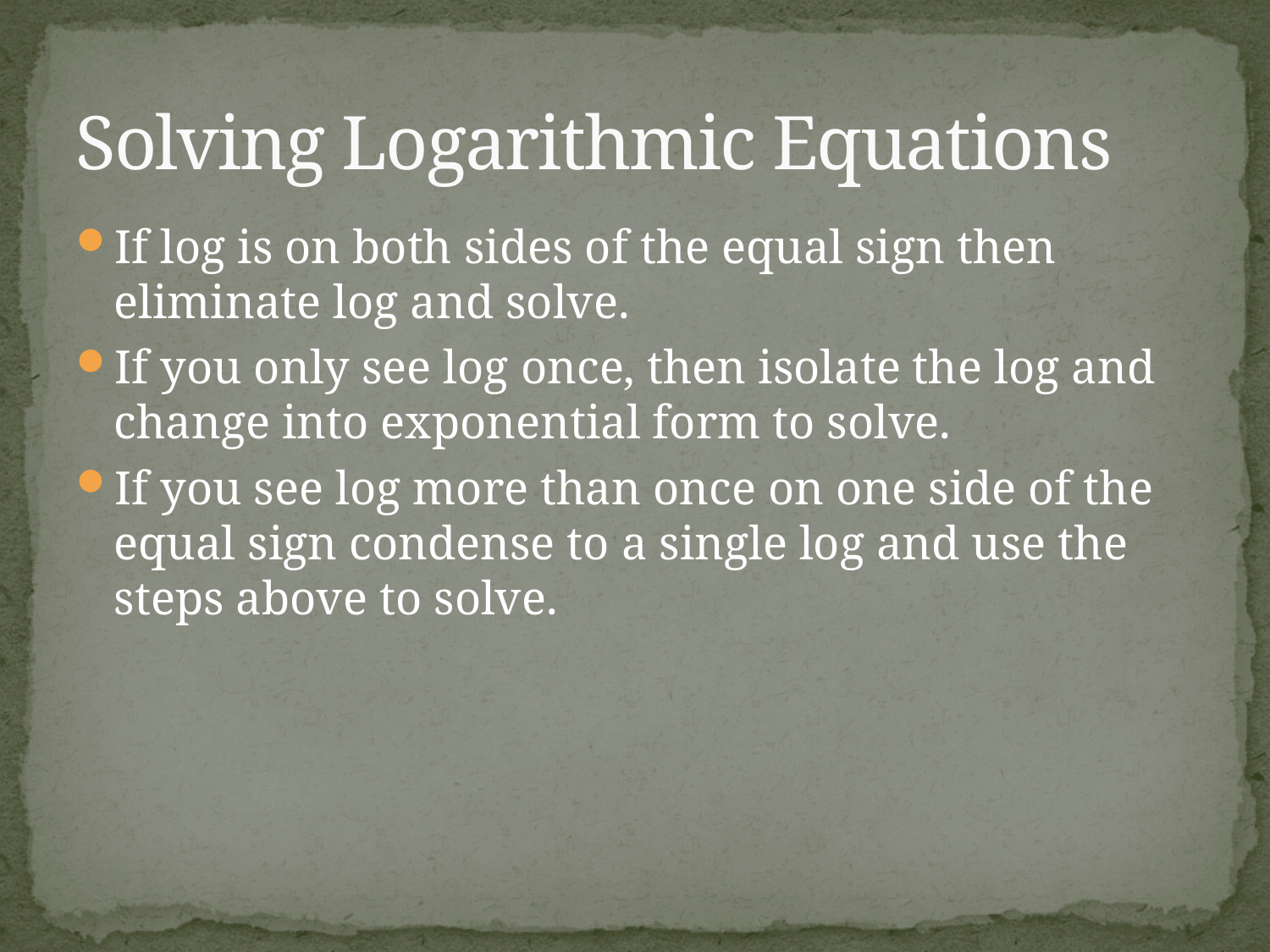

# Solving Logarithmic Equations
If log is on both sides of the equal sign then eliminate log and solve.
If you only see log once, then isolate the log and change into exponential form to solve.
If you see log more than once on one side of the equal sign condense to a single log and use the steps above to solve.